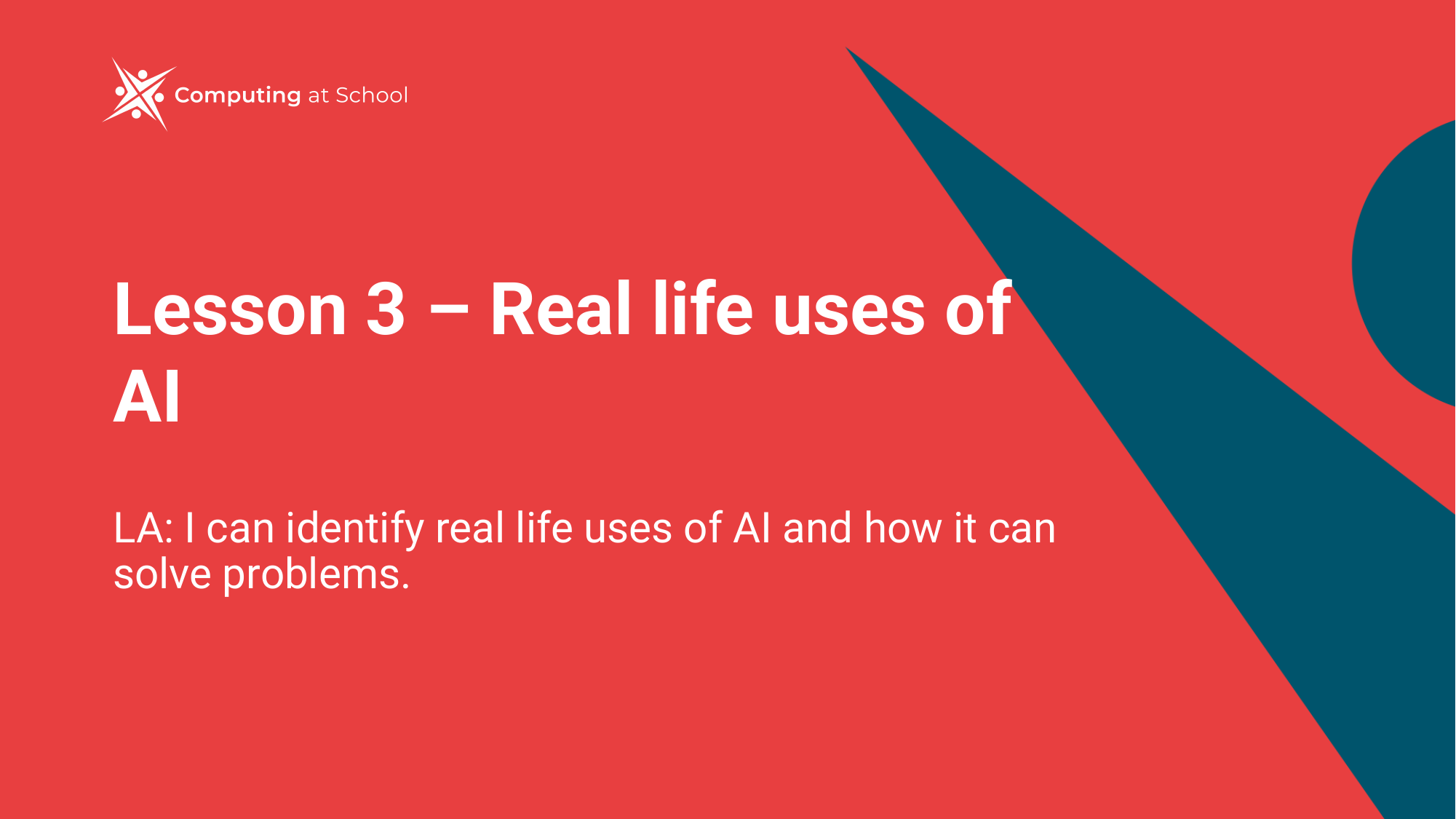

Lesson 3 – Real life uses of AI
LA: I can identify real life uses of AI and how it can solve problems.